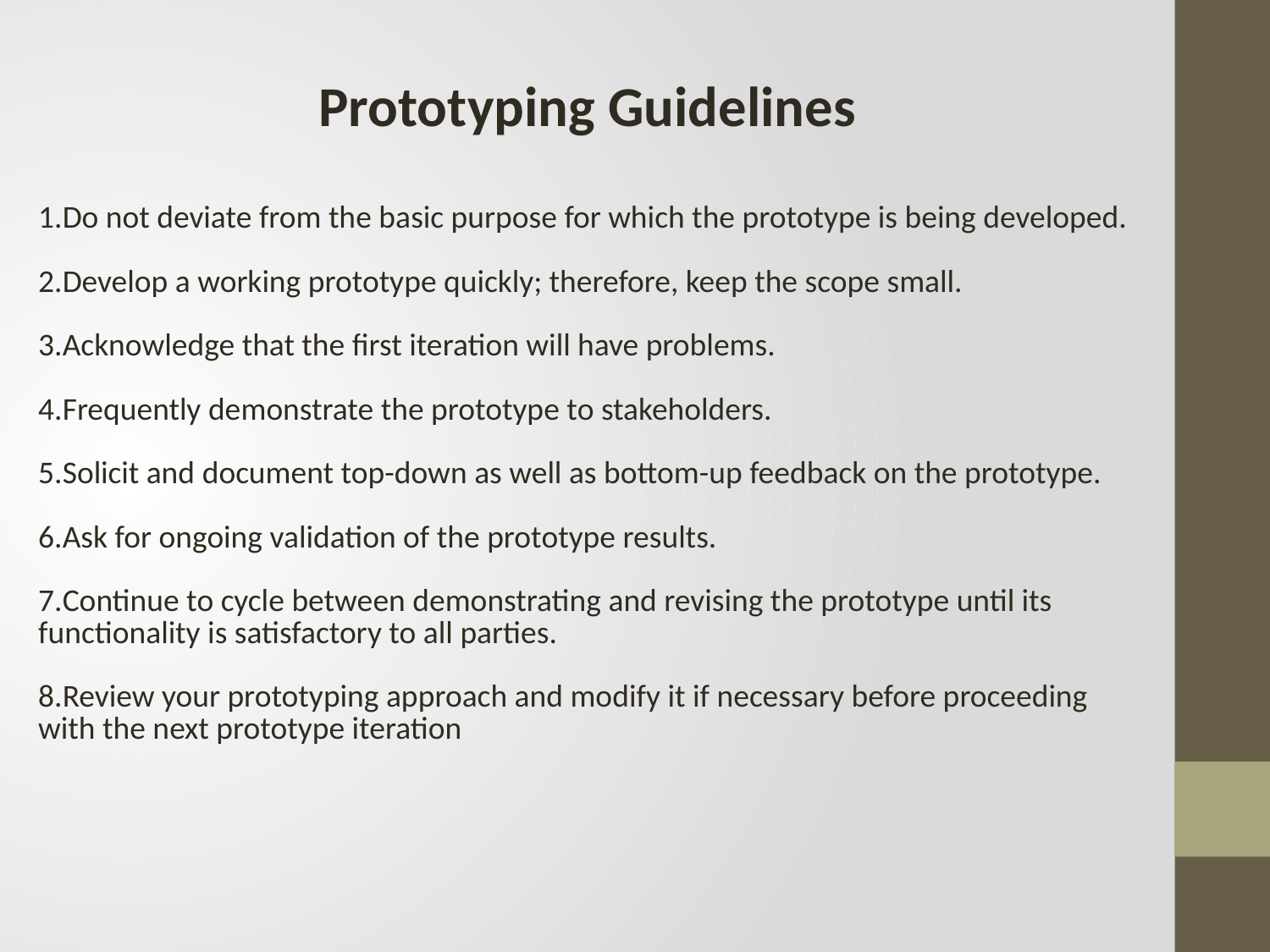

| Prototyping Guidelines |
| --- |
| Do not deviate from the basic purpose for which the prototype is being developed. Develop a working prototype quickly; therefore, keep the scope small. Acknowledge that the first iteration will have problems. Frequently demonstrate the prototype to stakeholders. Solicit and document top-down as well as bottom-up feedback on the prototype. Ask for ongoing validation of the prototype results. Continue to cycle between demonstrating and revising the prototype until its functionality is satisfactory to all parties. Review your prototyping approach and modify it if necessary before proceeding with the next prototype iteration |